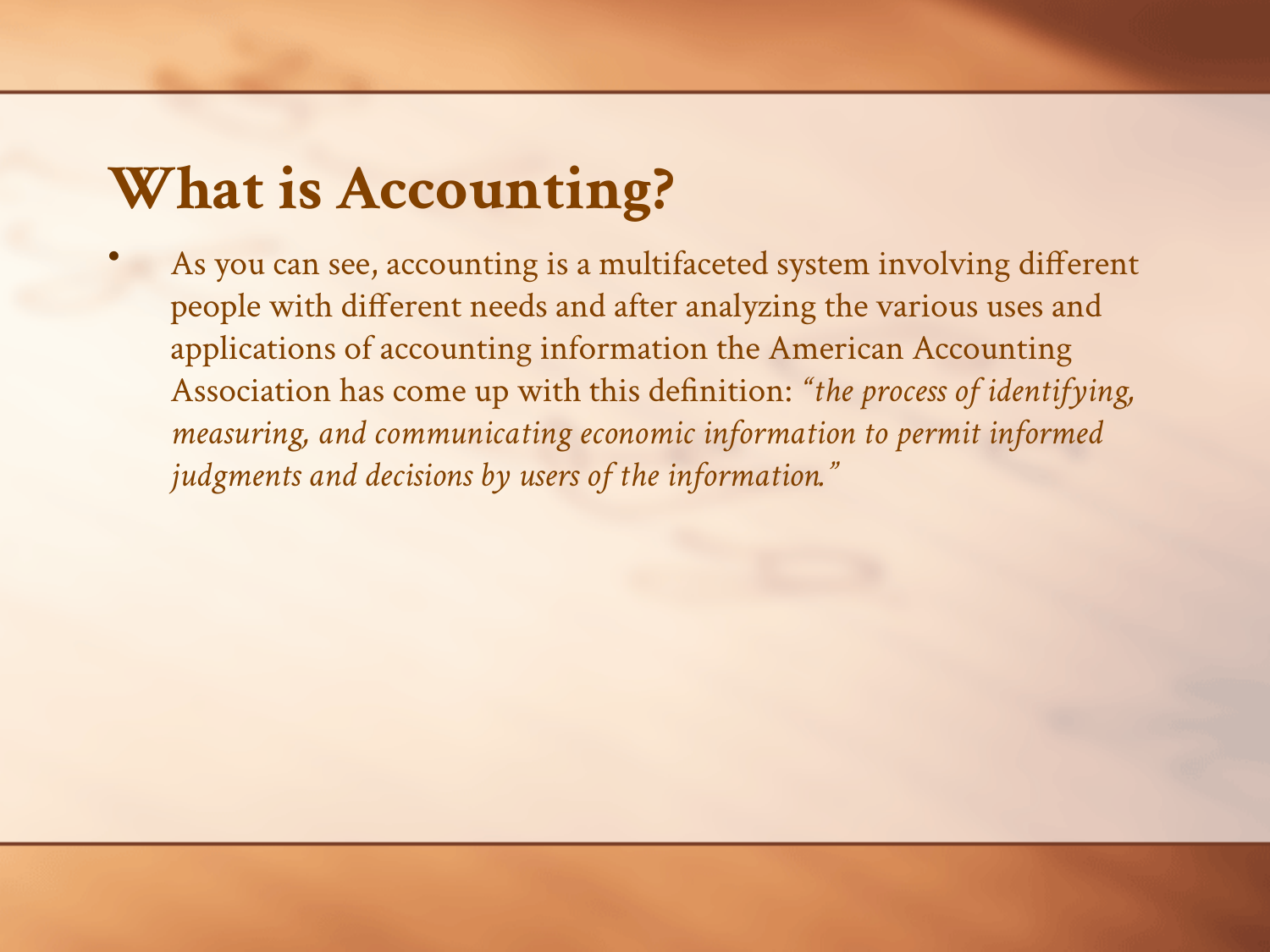

# What is Accounting?
As you can see, accounting is a multifaceted system involving different people with different needs and after analyzing the various uses and applications of accounting information the American Accounting Association has come up with this definition: “the process of identifying, measuring, and communicating economic information to permit informed judgments and decisions by users of the information.”